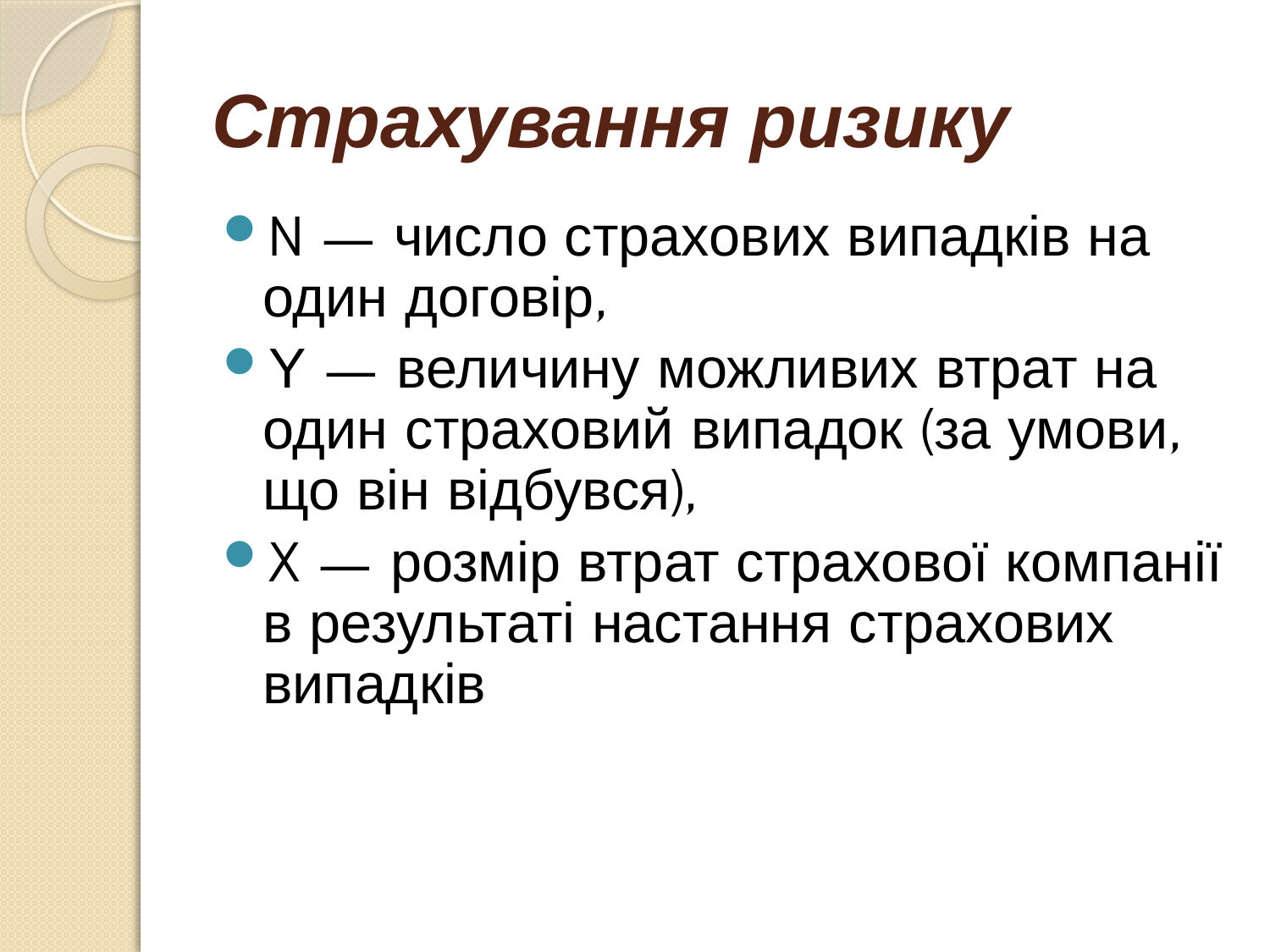

# Страхування ризику
N — число страхових випадків на один договір,
Y — величину можливих втрат на один страховий випадок (за умови, що він відбувся),
X — розмір втрат страхової компанії в результаті настання страхових випадків